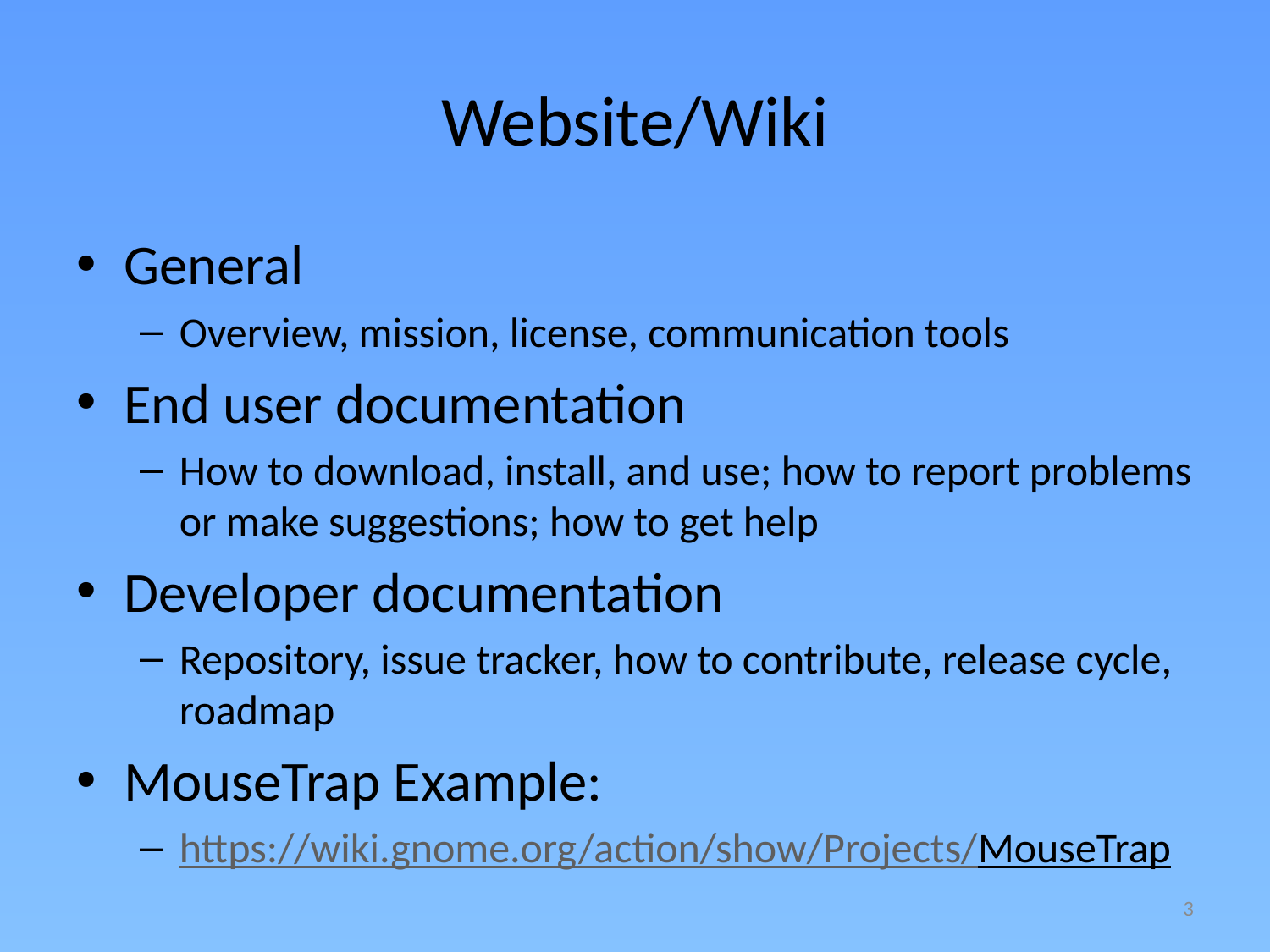

# Website/Wiki
General
Overview, mission, license, communication tools
End user documentation
How to download, install, and use; how to report problems or make suggestions; how to get help
Developer documentation
Repository, issue tracker, how to contribute, release cycle, roadmap
MouseTrap Example:
https://wiki.gnome.org/action/show/Projects/MouseTrap
3